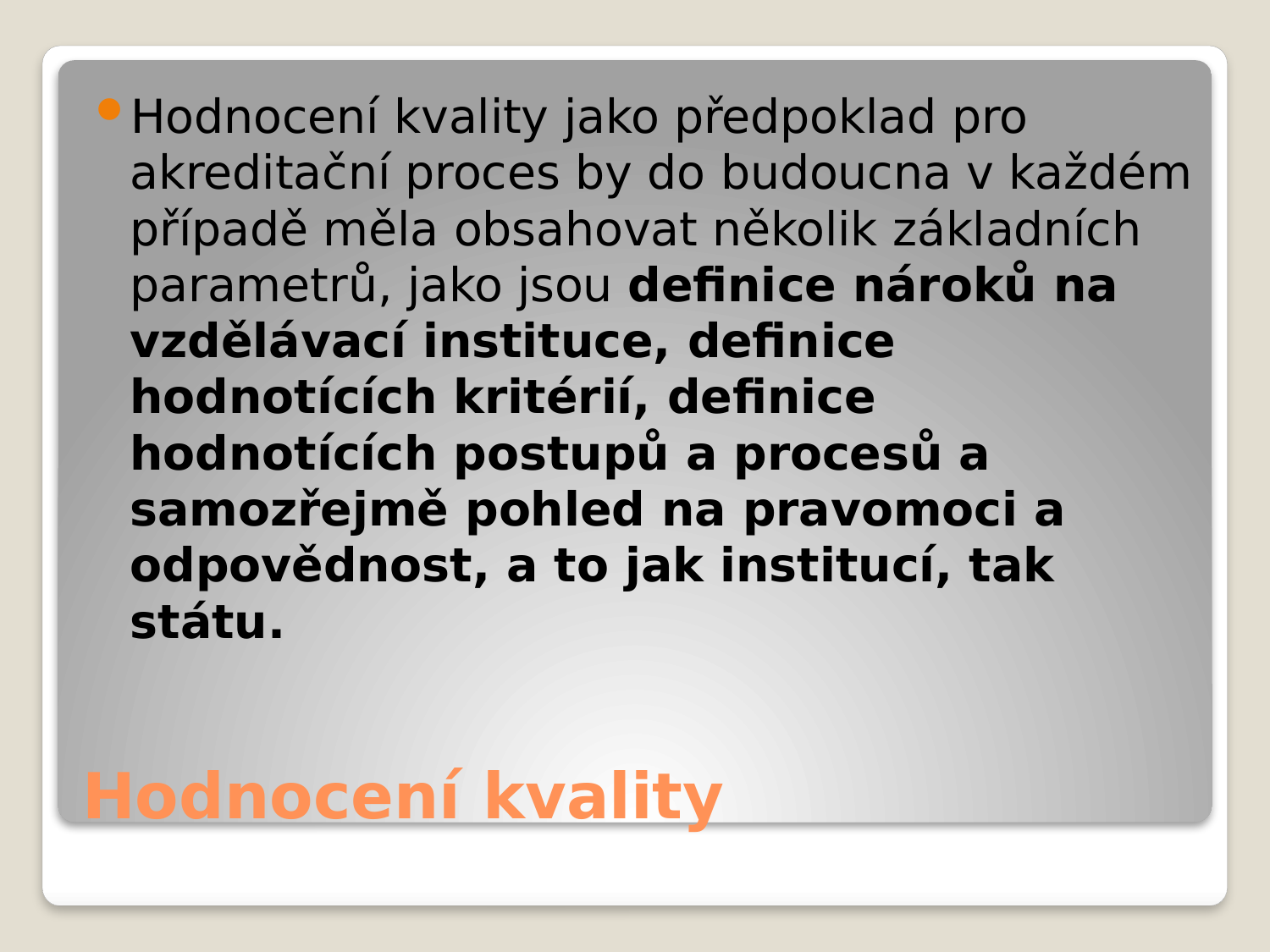

Hodnocení kvality jako předpoklad pro akreditační proces by do budoucna v každém případě měla obsahovat několik základních parametrů, jako jsou definice nároků na vzdělávací instituce, definice hodnotících kritérií, definice hodnotících postupů a procesů a samozřejmě pohled na pravomoci a odpovědnost, a to jak institucí, tak státu.

# Hodnocení kvality